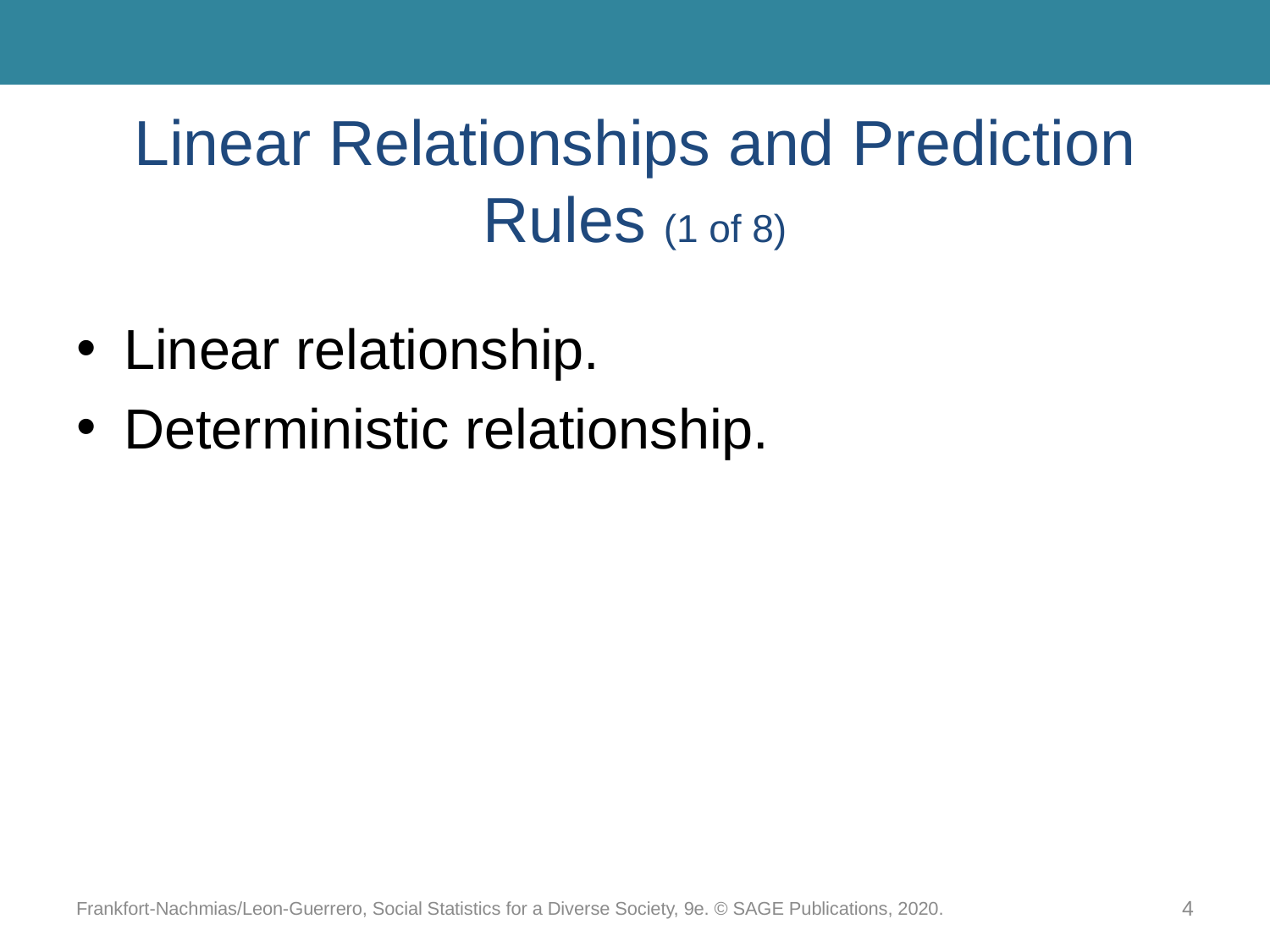

# Linear Relationships and Prediction Rules (1 of 8)
Linear relationship.
Deterministic relationship.

Frankfort-Nachmias/Leon-Guerrero, Social Statistics for a Diverse Society, 9e. © SAGE Publications, 2020.
4